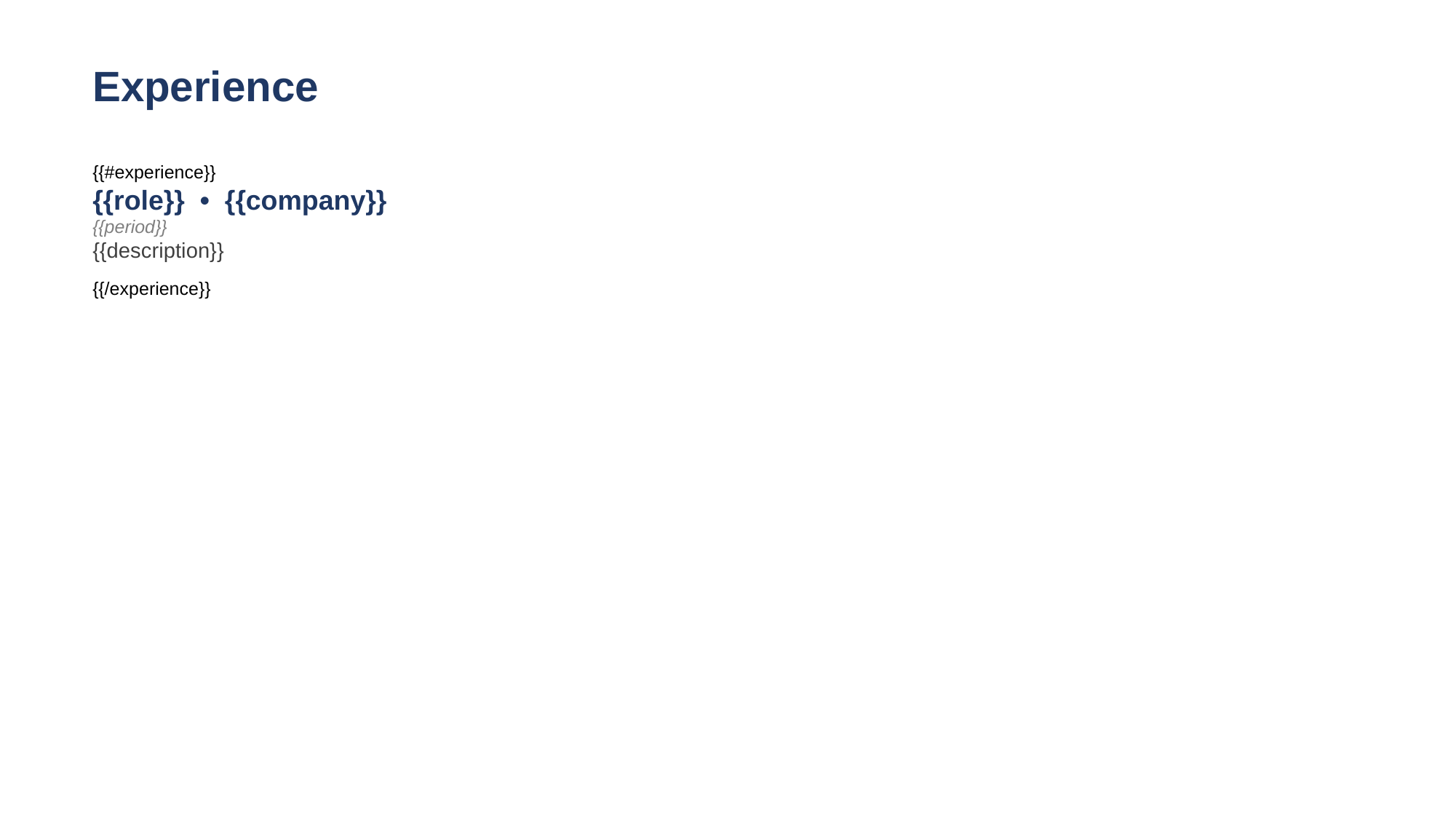

Experience
{{#experience}}
{{role}}  •  {{company}}
{{period}}
{{description}}

{{/experience}}